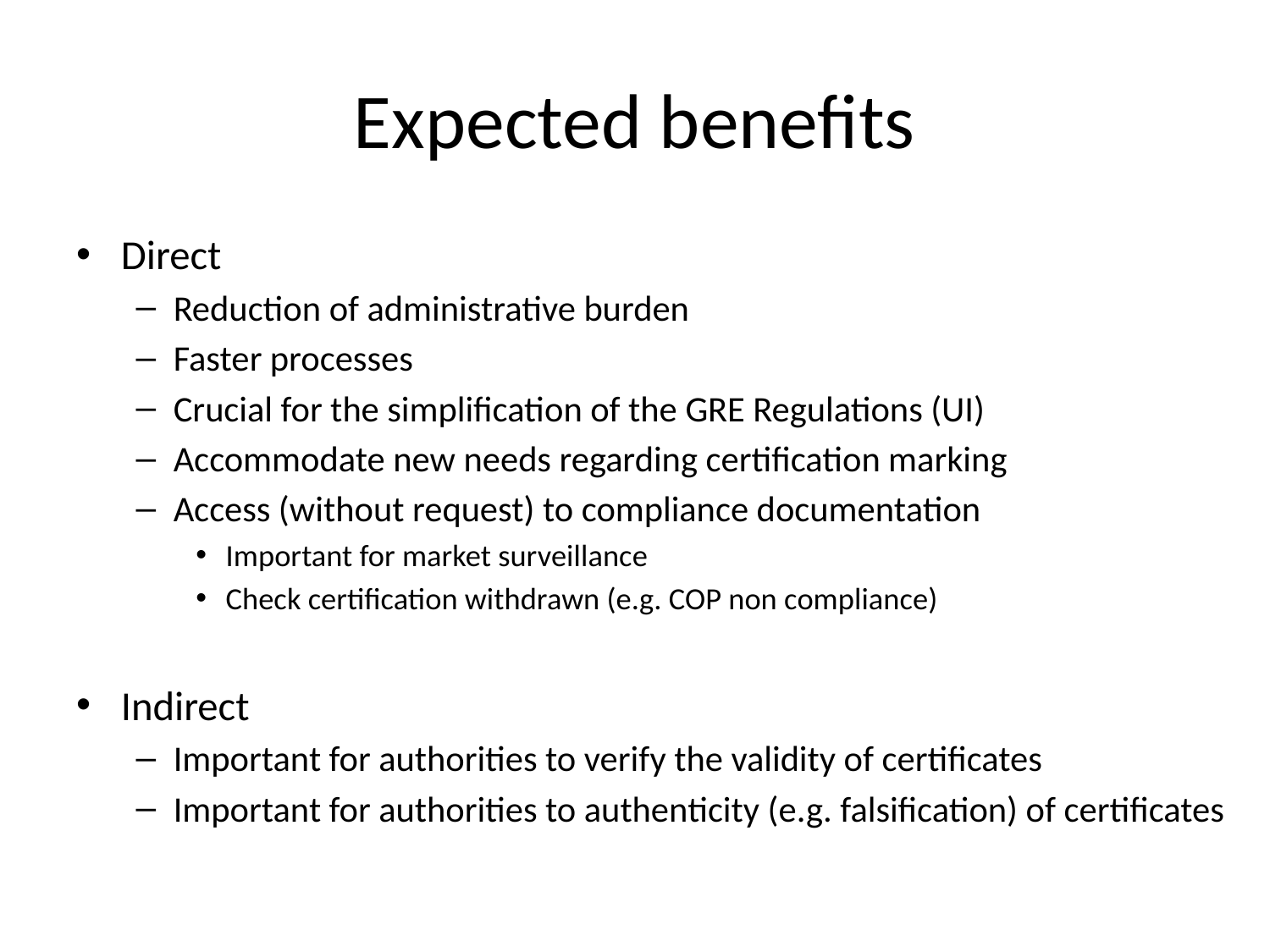

# Expected benefits
Direct
Reduction of administrative burden
Faster processes
Crucial for the simplification of the GRE Regulations (UI)
Accommodate new needs regarding certification marking
Access (without request) to compliance documentation
Important for market surveillance
Check certification withdrawn (e.g. COP non compliance)

Indirect
Important for authorities to verify the validity of certificates
Important for authorities to authenticity (e.g. falsification) of certificates